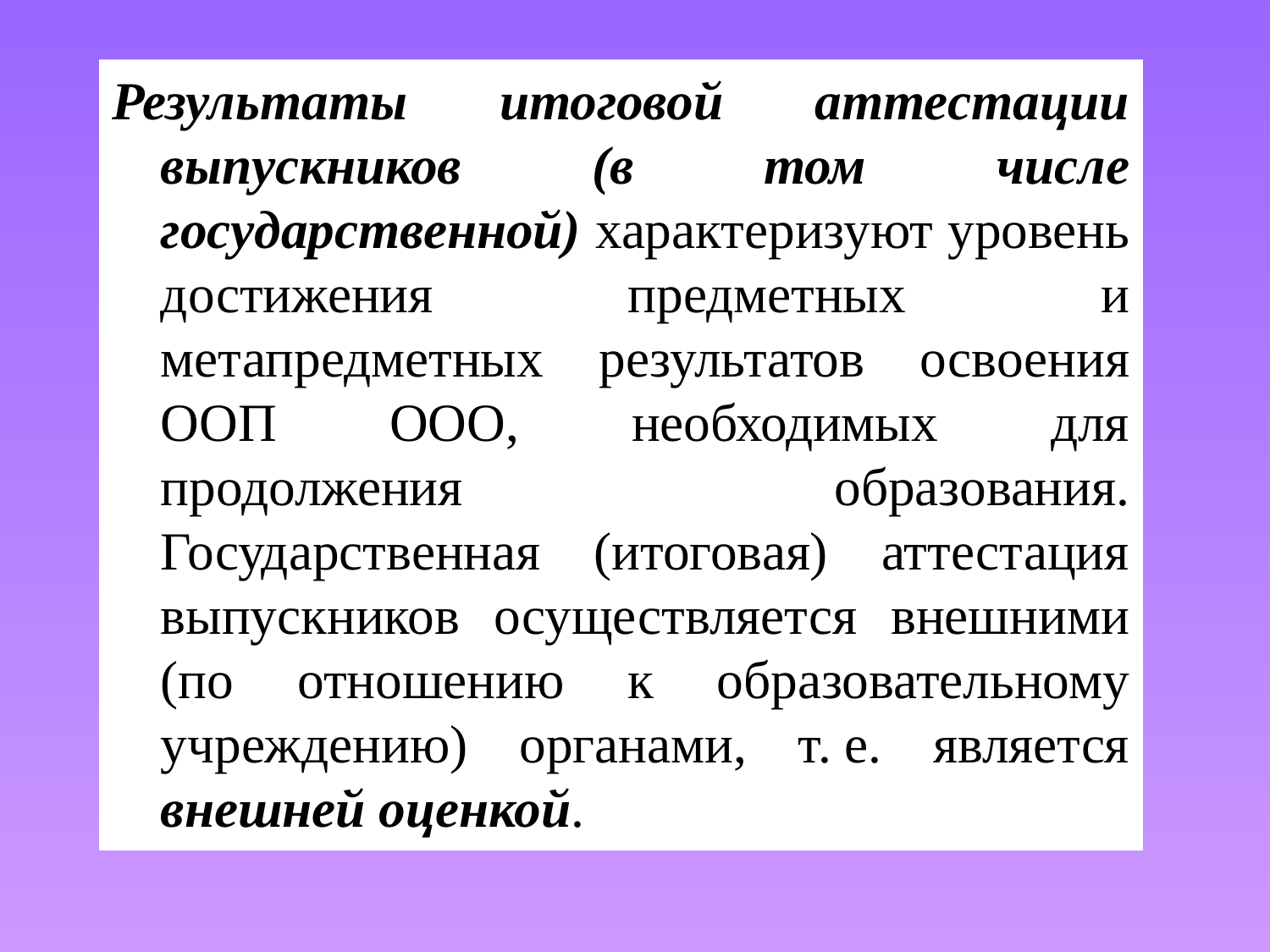

Результаты итоговой аттестации выпускников (в том числе государственной) характеризуют уровень достижения предметных и метапредметных результатов освоения ООП ООО, необходимых для продолжения образования. Государственная (итоговая) аттестация выпускников осуществляется внешними (по отношению к образовательному учреждению) органами, т. е. является внешней оценкой.